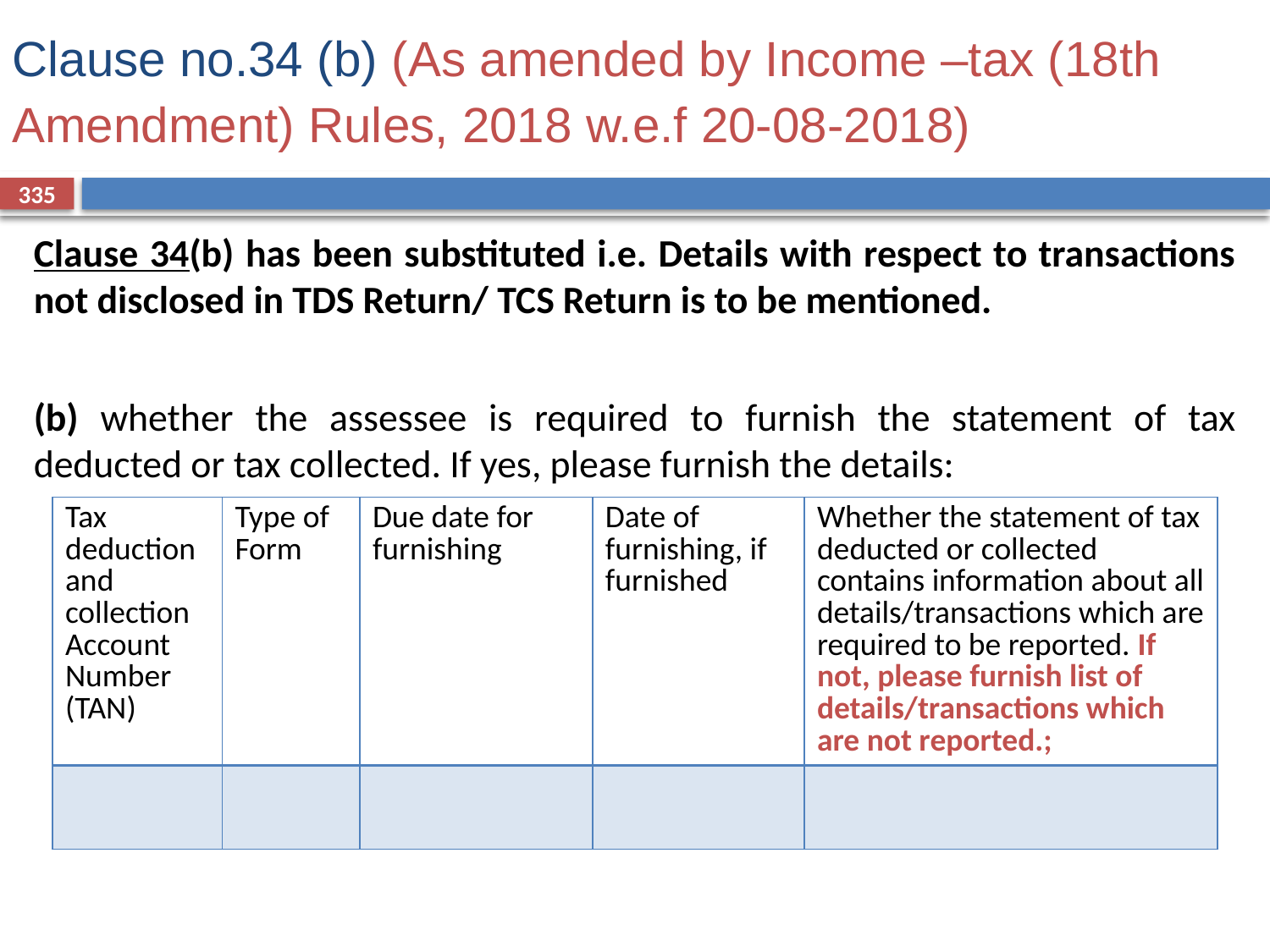

# Clause no.34 (b) (As amended by Income –tax (18th Amendment) Rules, 2018 w.e.f 20-08-2018)
335
Clause 34(b) has been substituted i.e. Details with respect to transactions not disclosed in TDS Return/ TCS Return is to be mentioned.

(b) whether the assessee is required to furnish the statement of tax deducted or tax collected. If yes, please furnish the details:

| Tax deduction and collection Account Number (TAN) | Type of Form | Due date for furnishing | Date of furnishing, if furnished | Whether the statement of tax deducted or collected contains information about all details/transactions which are required to be reported. If not, please furnish list of details/transactions which are not reported.; |
| --- | --- | --- | --- | --- |
|  |  |  |  |  |